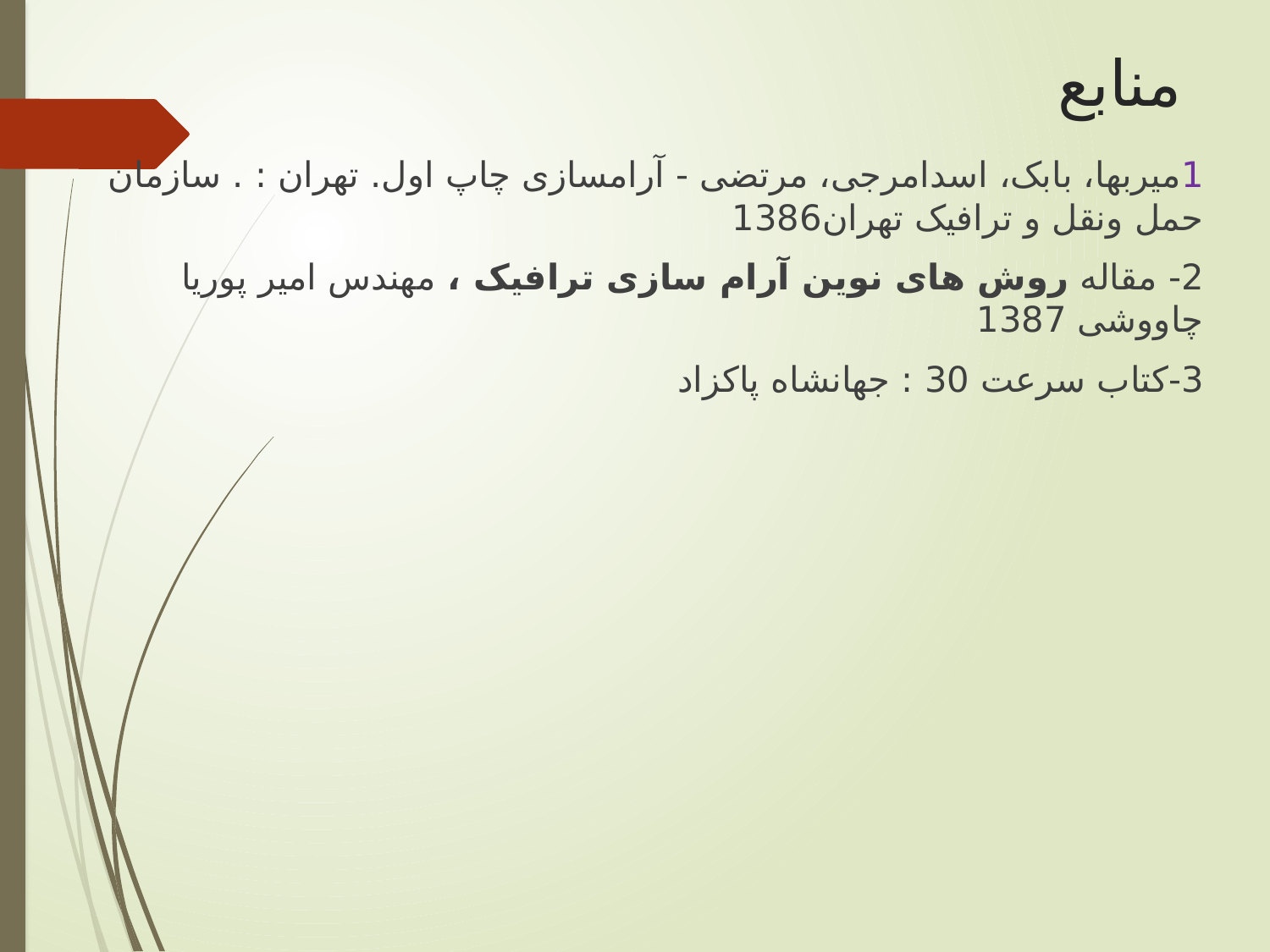

# منابع
1میربها، بابک، اسدامرجی، مرتضی - آرامسازی چاپ اول. تهران : . سازمان حمل ونقل و ترافیک تهران1386
2- مقاله روش های نوین آرام سازی ترافیک ، مهندس امیر پوریا چاووشی 1387
3-کتاب سرعت 30 : جهانشاه پاکزاد